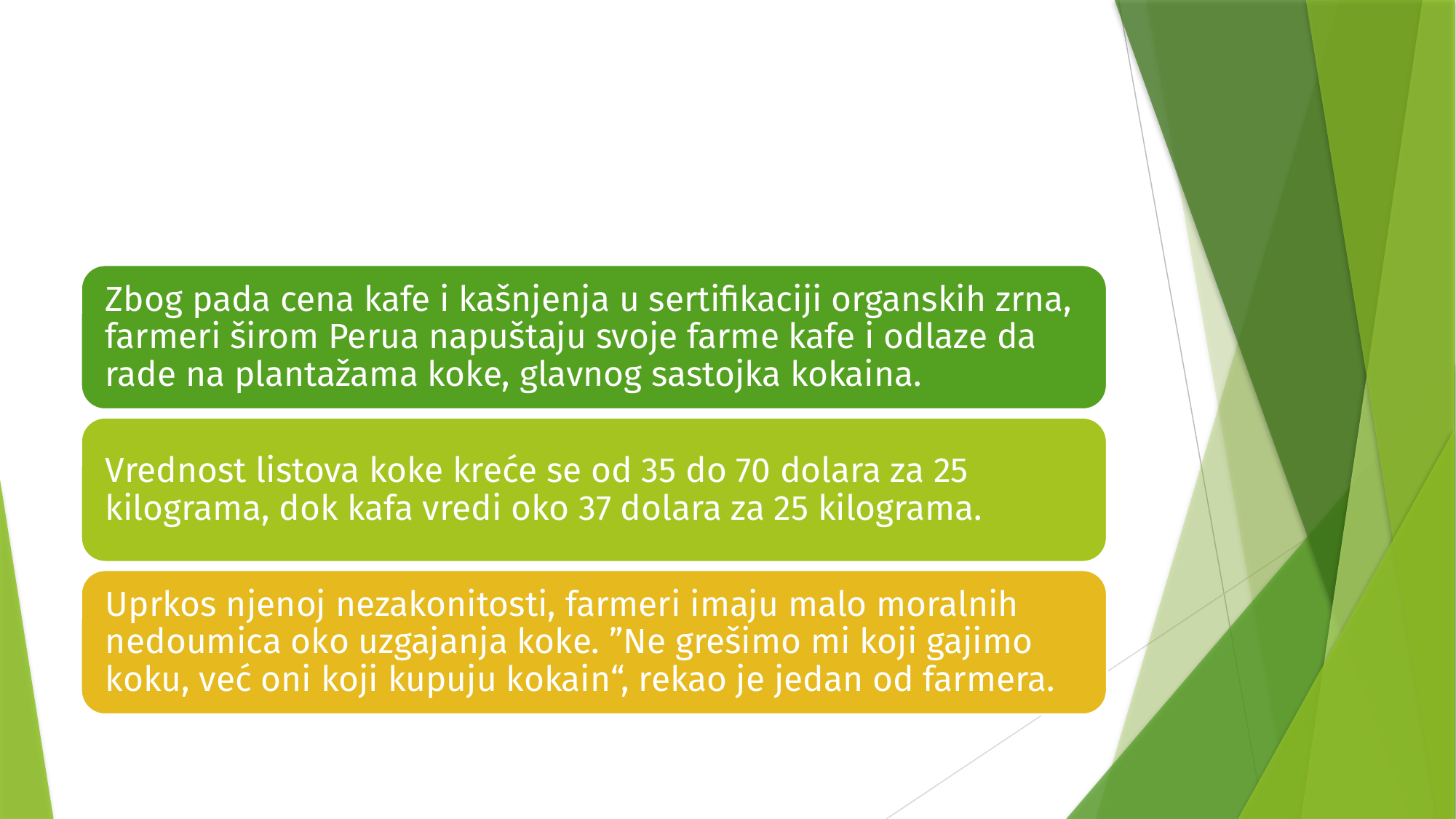

Zbog pada cena kafe i kašnjenja u sertifikaciji organskih zrna, farmeri širom Perua napuštaju svoje farme kafe i odlaze da rade na plantažama koke, glavnog sastojka kokaina.
Vrednost listova koke kreće se od 35 do 70 dolara za 25 kilograma, dok kafa vredi oko 37 dolara za 25 kilograma.
Uprkos njenoj nezakonitosti, farmeri imaju malo moralnih nedoumica oko uzgajanja koke. ”Ne grešimo mi koji gajimo koku, već oni koji kupuju kokain“, rekao je jedan od farmera.